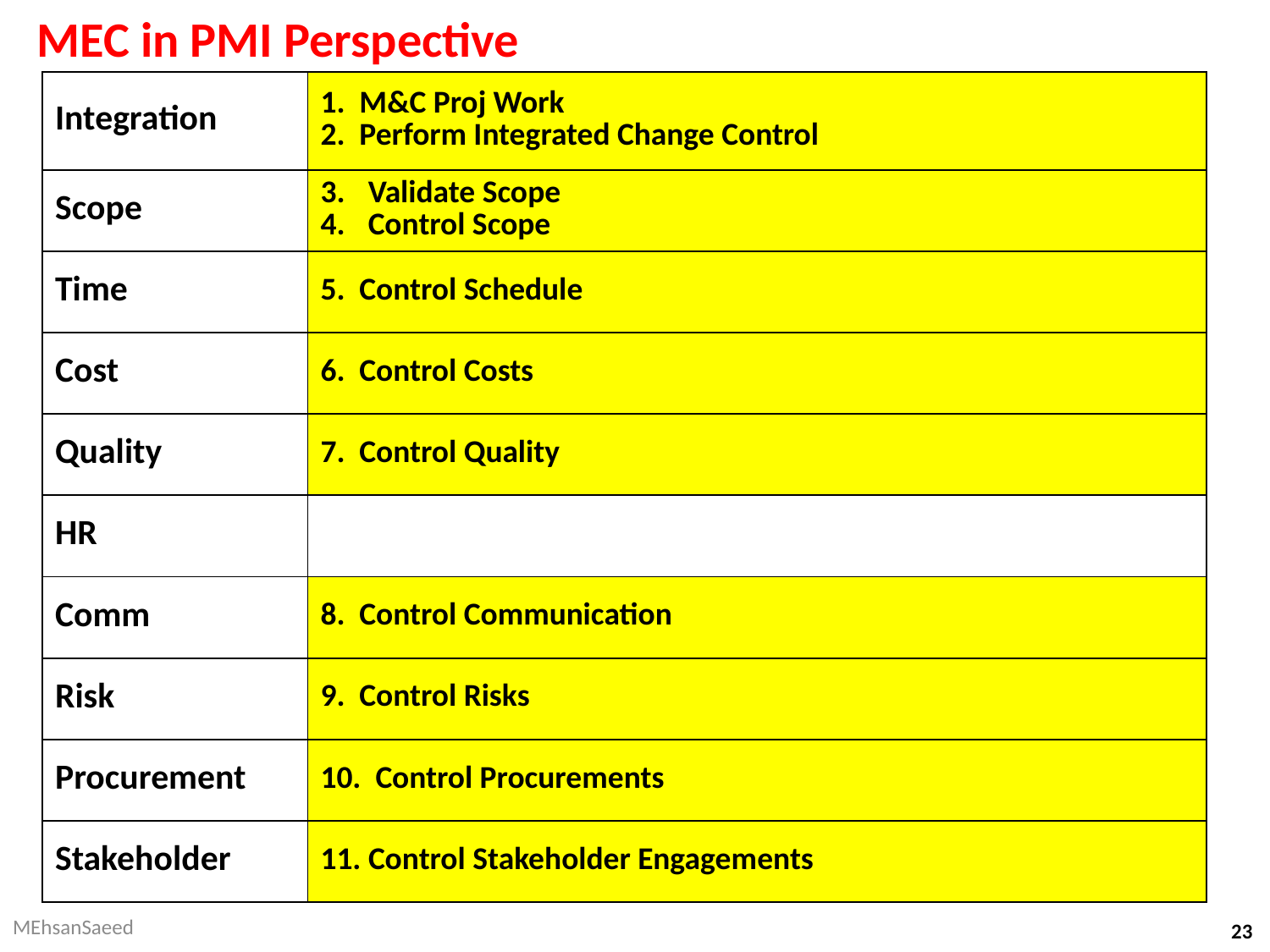

# MEC in PMI Perspective
| Integration | 1. M&C Proj Work 2. Perform Integrated Change Control |
| --- | --- |
| Scope | Validate Scope Control Scope |
| Time | 5. Control Schedule |
| Cost | 6. Control Costs |
| Quality | 7. Control Quality |
| HR |  |
| Comm | 8. Control Communication |
| Risk | 9. Control Risks |
| Procurement | 10. Control Procurements |
| Stakeholder | 11. Control Stakeholder Engagements |
MEhsanSaeed
23